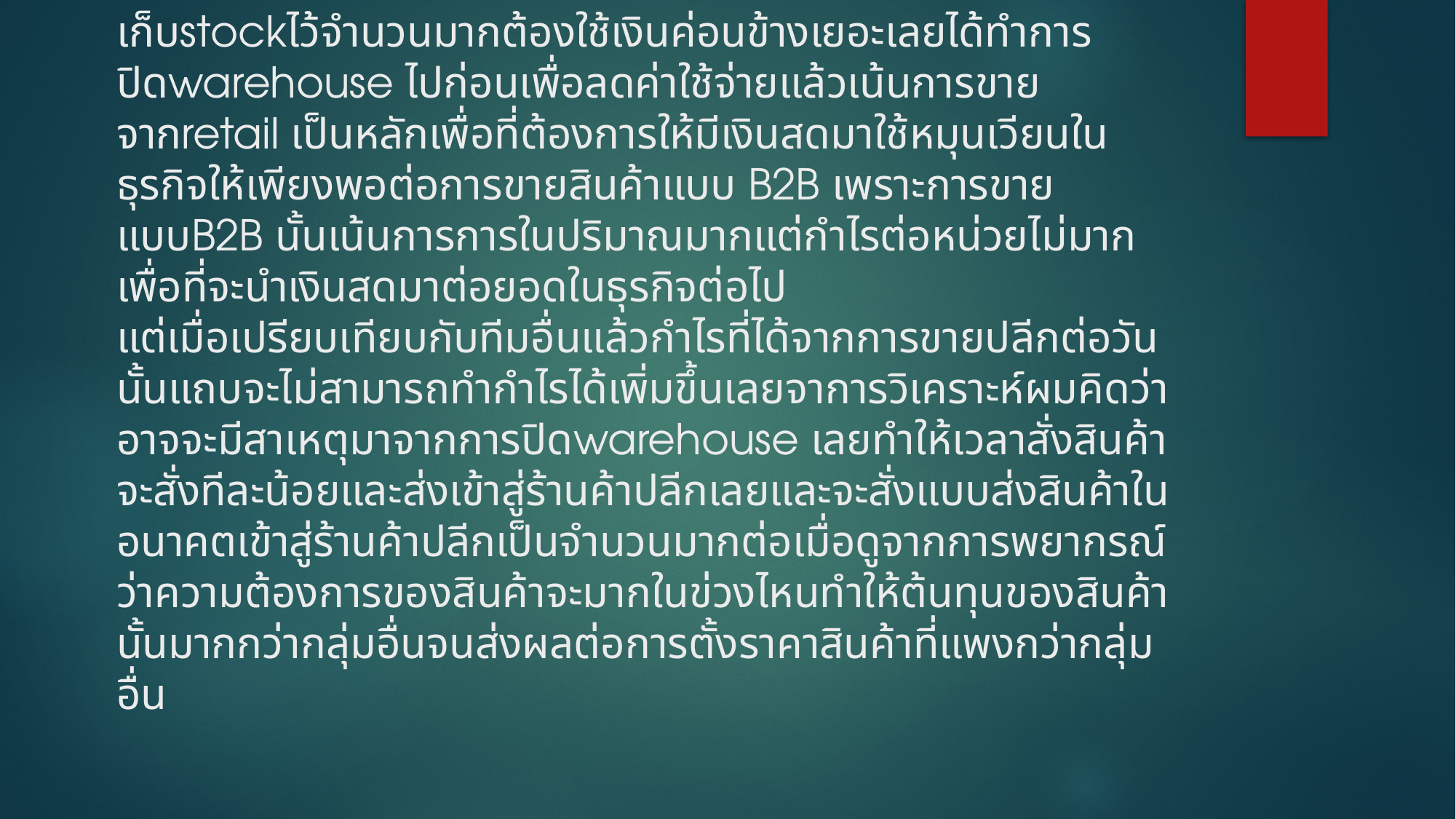

# ในด้านของการทำกำไรจะเห็นว่าในช่วงต้นเกมทีมTNI 59 ยังไม่ได้มีการเล่นB2B เนื่องจากได้ทำการคุยกันในทีมว่าในช่วงแรกนั้นcash on hand มีน้อยเพราะถ้าหากจะเล่น B2B จะต้องซื้อสินค้าเก็บstockไว้จำนวนมากต้องใช้เงินค่อนข้างเยอะเลยได้ทำการปิดwarehouse ไปก่อนเพื่อลดค่าใช้จ่ายแล้วเน้นการขายจากretail เป็นหลักเพื่อที่ต้องการให้มีเงินสดมาใช้หมุนเวียนในธุรกิจให้เพียงพอต่อการขายสินค้าแบบ B2B เพราะการขายแบบB2B นั้นเน้นการการในปริมาณมากแต่กำไรต่อหน่วยไม่มากเพื่อที่จะนำเงินสดมาต่อยอดในธุรกิจต่อไป แต่เมื่อเปรียบเทียบกับทีมอื่นแล้วกำไรที่ได้จากการขายปลีกต่อวันนั้นแถบจะไม่สามารถทำกำไรได้เพิ่มขึ้นเลยจาการวิเคราะห์ผมคิดว่าอาจจะมีสาเหตุมาจากการปิดwarehouse เลยทำให้เวลาสั่งสินค้าจะสั่งทีละน้อยและส่งเข้าสู่ร้านค้าปลีกเลยและจะสั่งแบบส่งสินค้าในอนาคตเข้าสู่ร้านค้าปลีกเป็นจำนวนมากต่อเมื่อดูจากการพยากรณ์ว่าความต้องการของสินค้าจะมากในข่วงไหนทำให้ต้นทุนของสินค้านั้นมากกว่ากลุ่มอื่นจนส่งผลต่อการตั้งราคาสินค้าที่แพงกว่ากลุ่มอื่น